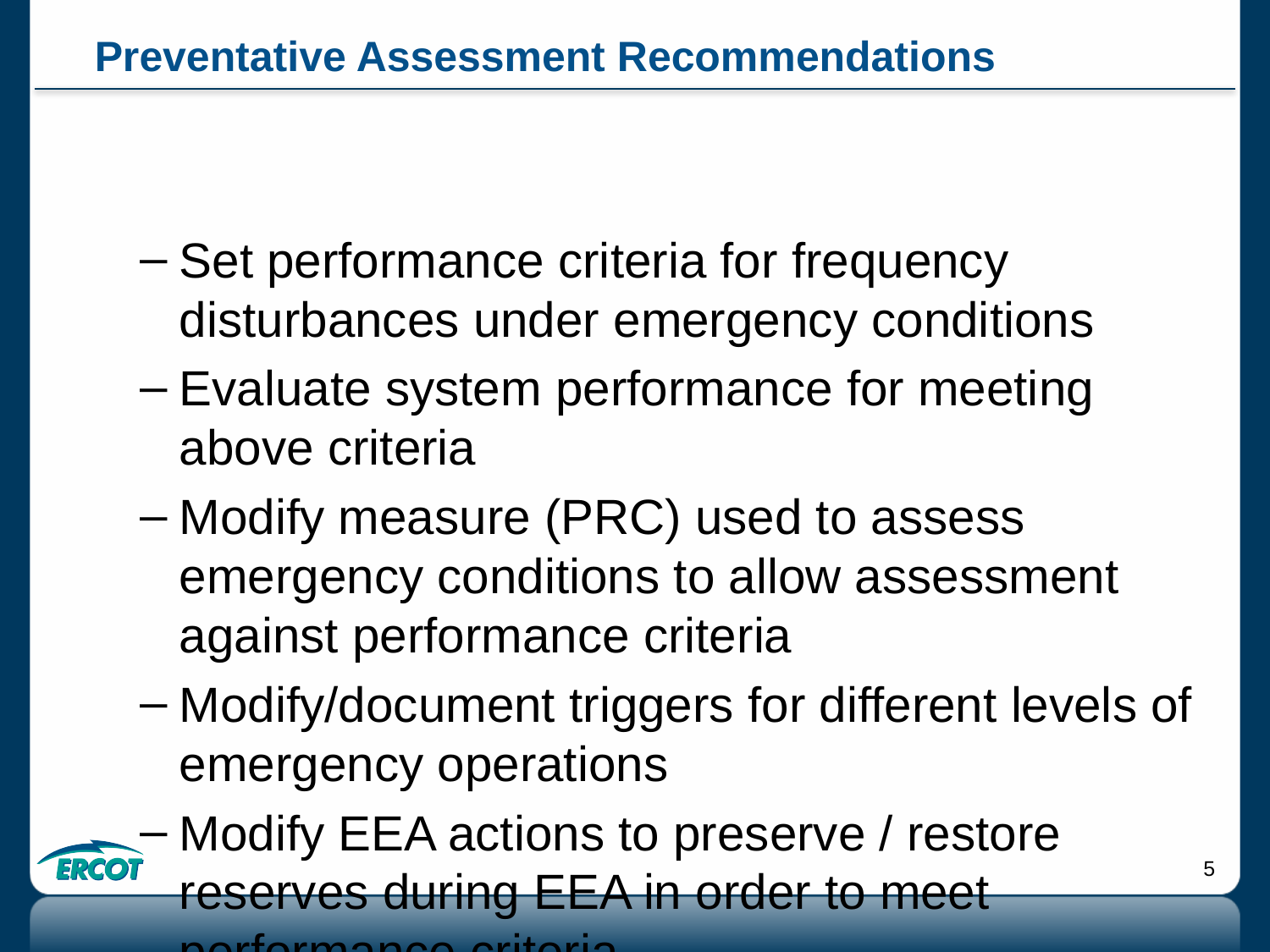

Preventative Assessment Recommendations
Set performance criteria for frequency disturbances under emergency conditions
Evaluate system performance for meeting above criteria
Modify measure (PRC) used to assess emergency conditions to allow assessment against performance criteria
Modify/document triggers for different levels of emergency operations
Modify EEA actions to preserve / restore reserves during EEA in order to meet performance criteria
Modify UFLS plan to include a larger number of smaller blocks
Develop process/criteria for restoring UFLS-tripped load